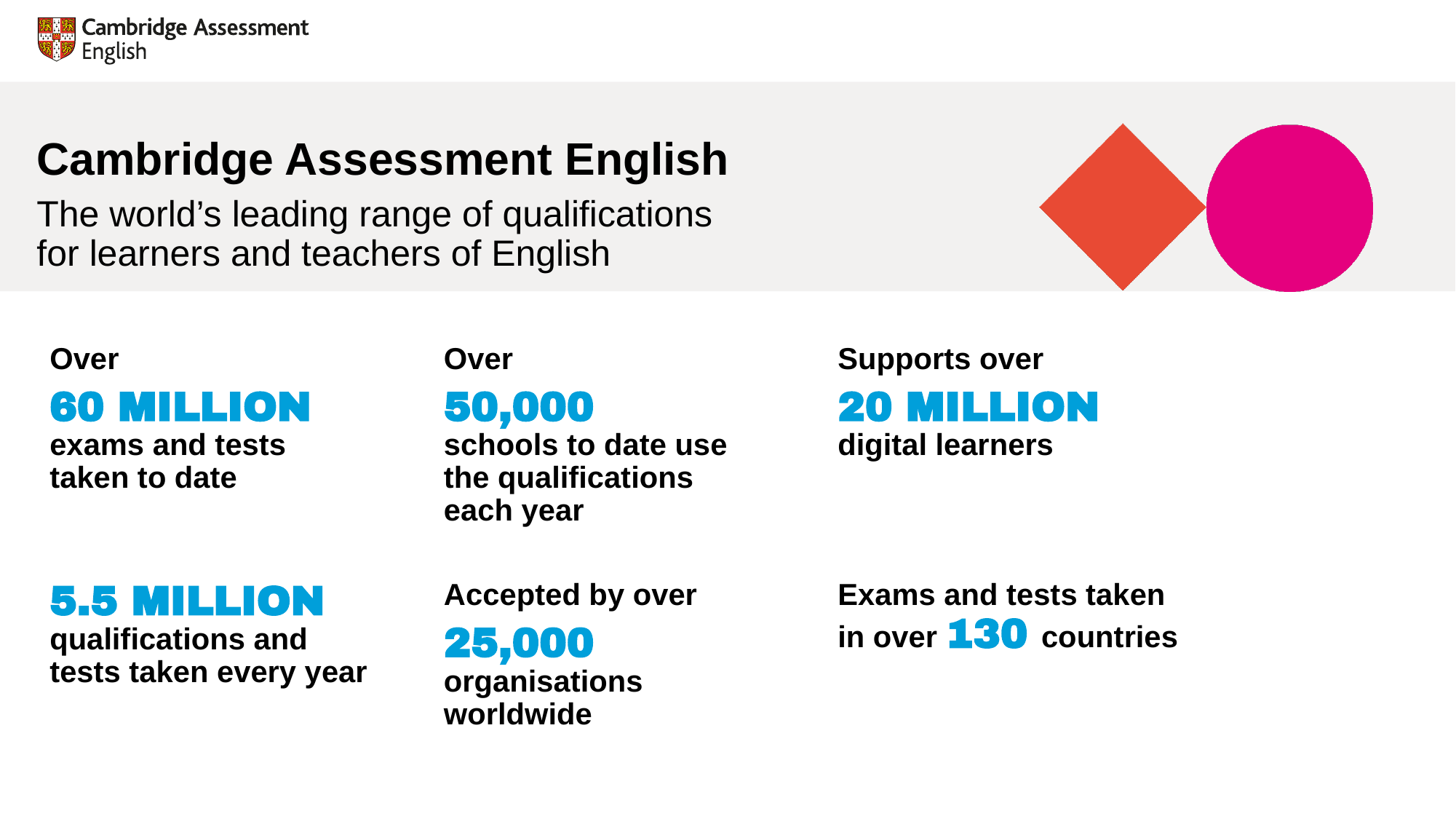

# Cambridge Assessment English
The world’s leading range of qualifications for learners and teachers of English
Over
60 MILLION
exams and tests taken to date
Over
50,000
schools to date use the qualifications
each year
Supports over
20 MILLION
digital learners
5.5 MILLION
qualifications and tests taken every year
Accepted by over
25,000
organisations worldwide
Exams and tests taken
in over 130 countries